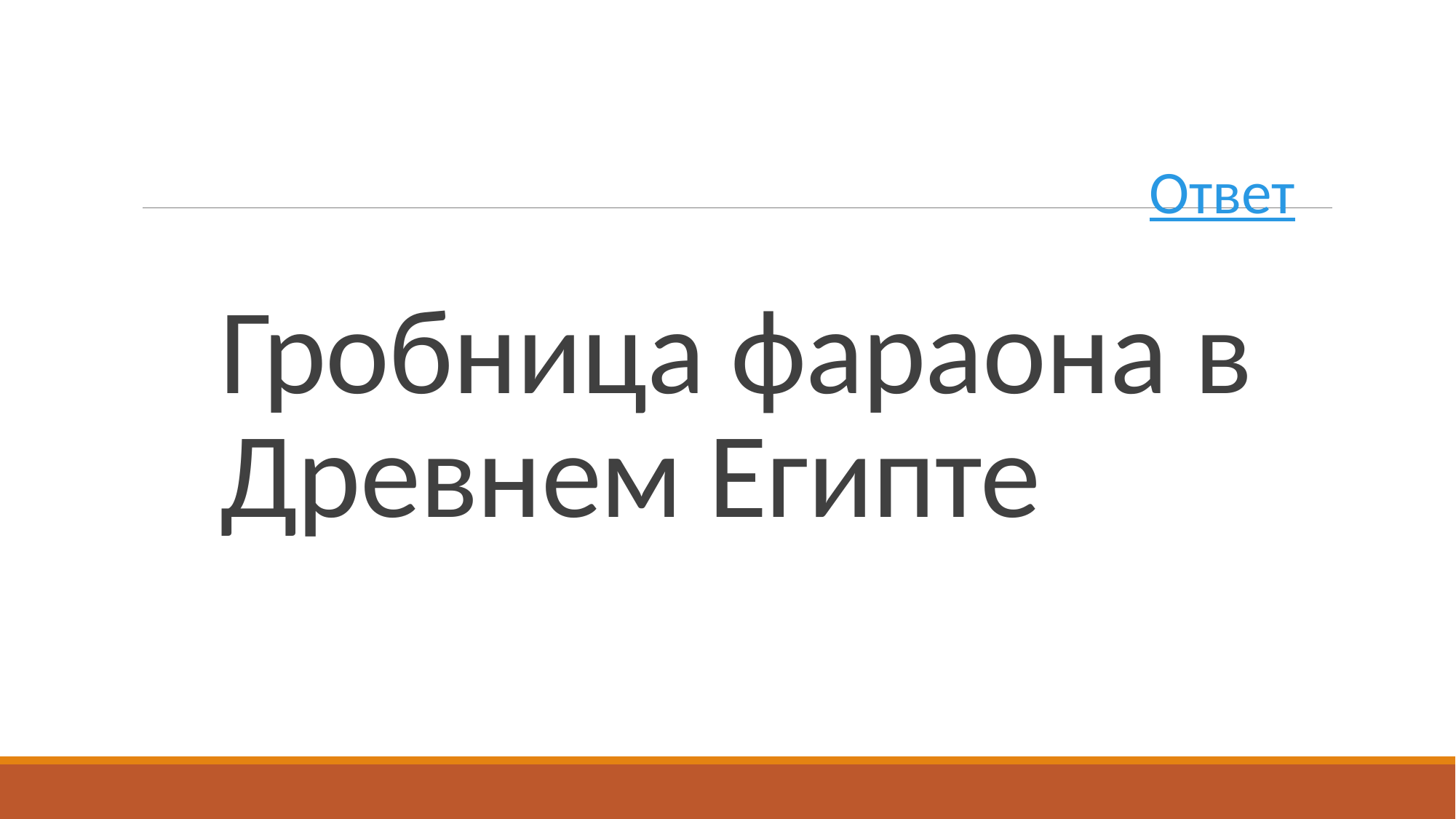

Ответ

# Гробница фараона в Древнем Египте